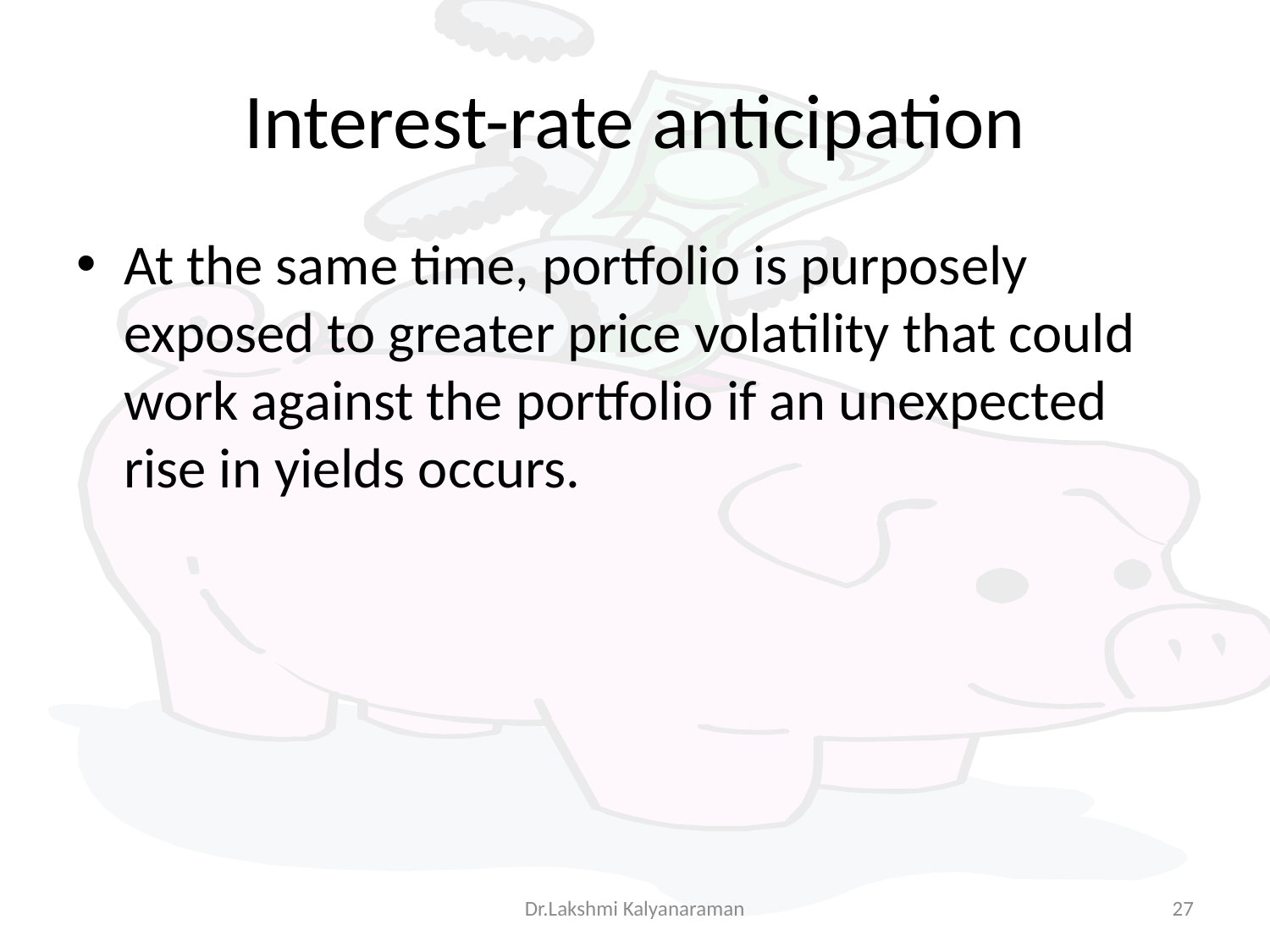

# Interest-rate anticipation
At the same time, portfolio is purposely exposed to greater price volatility that could work against the portfolio if an unexpected rise in yields occurs.
Dr.Lakshmi Kalyanaraman
27